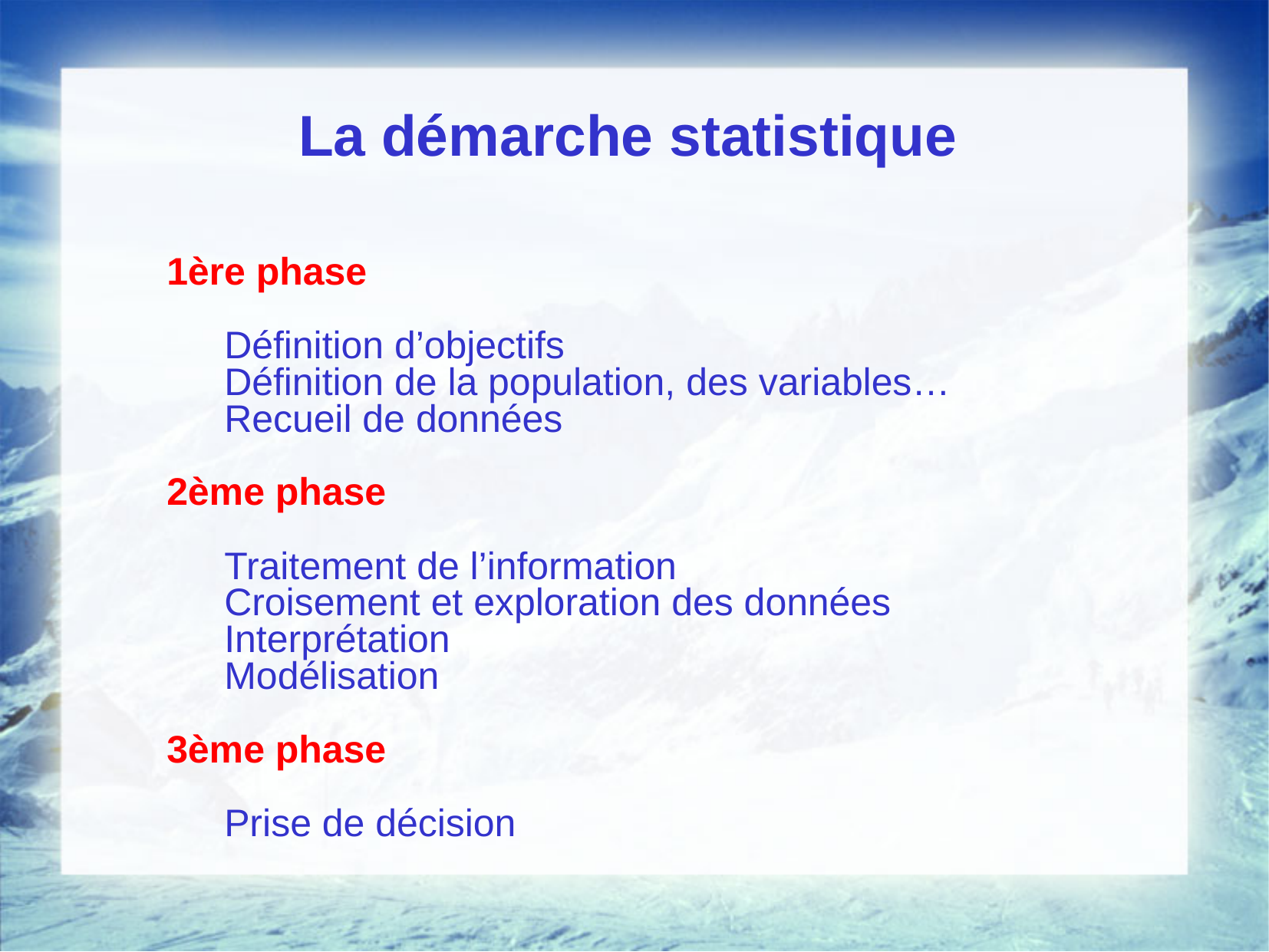

La démarche statistique
1ère phase

Définition d’objectifs
Définition de la population, des variables…
Recueil de données

2ème phase

Traitement de l’information
Croisement et exploration des données
Interprétation
Modélisation

3ème phase

Prise de décision